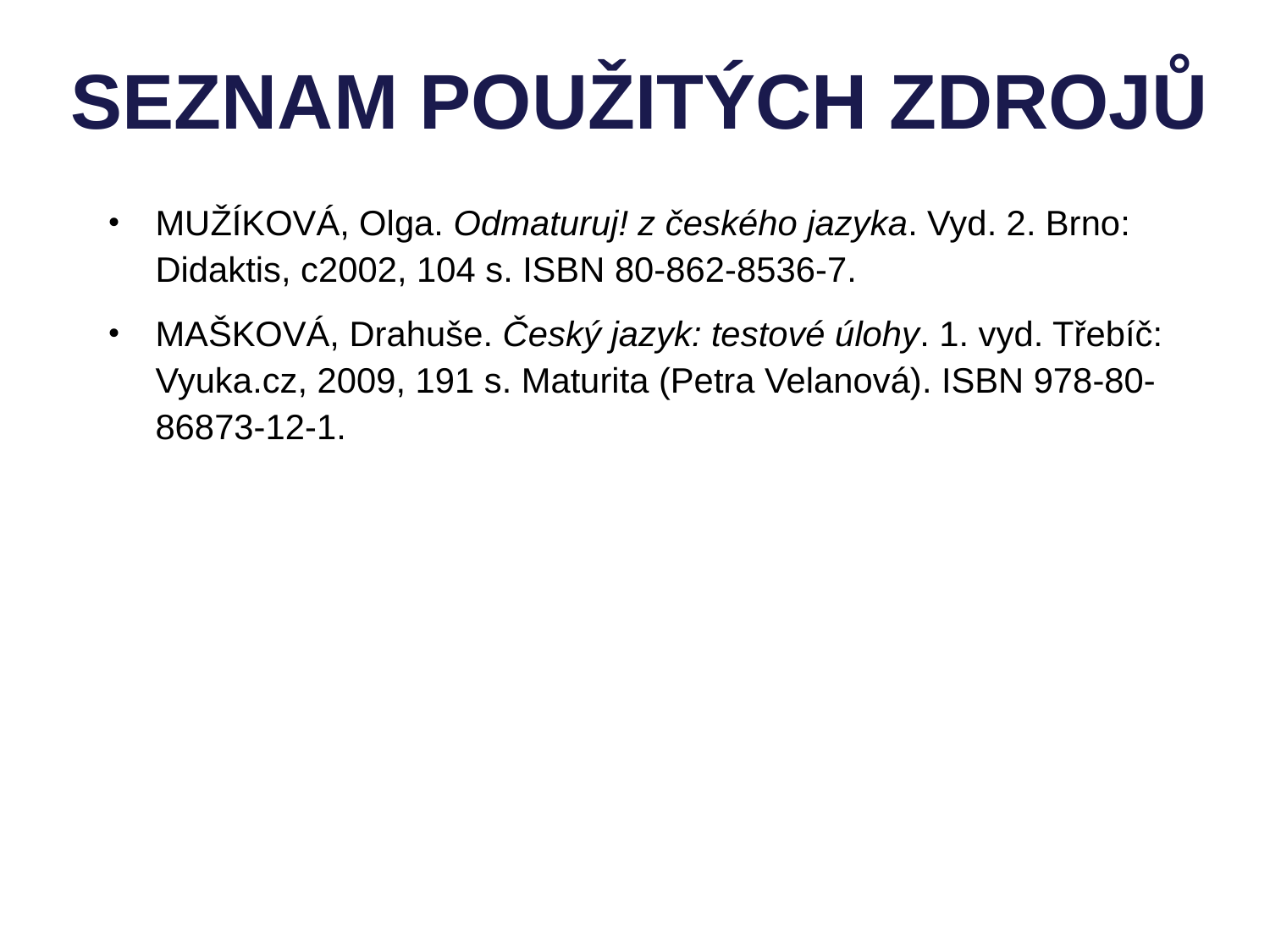

SEZNAM POUŽITÝCH ZDROJŮ
MUŽÍKOVÁ, Olga. Odmaturuj! z českého jazyka. Vyd. 2. Brno: Didaktis, c2002, 104 s. ISBN 80-862-8536-7.
MAŠKOVÁ, Drahuše. Český jazyk: testové úlohy. 1. vyd. Třebíč: Vyuka.cz, 2009, 191 s. Maturita (Petra Velanová). ISBN 978-80-86873-12-1.